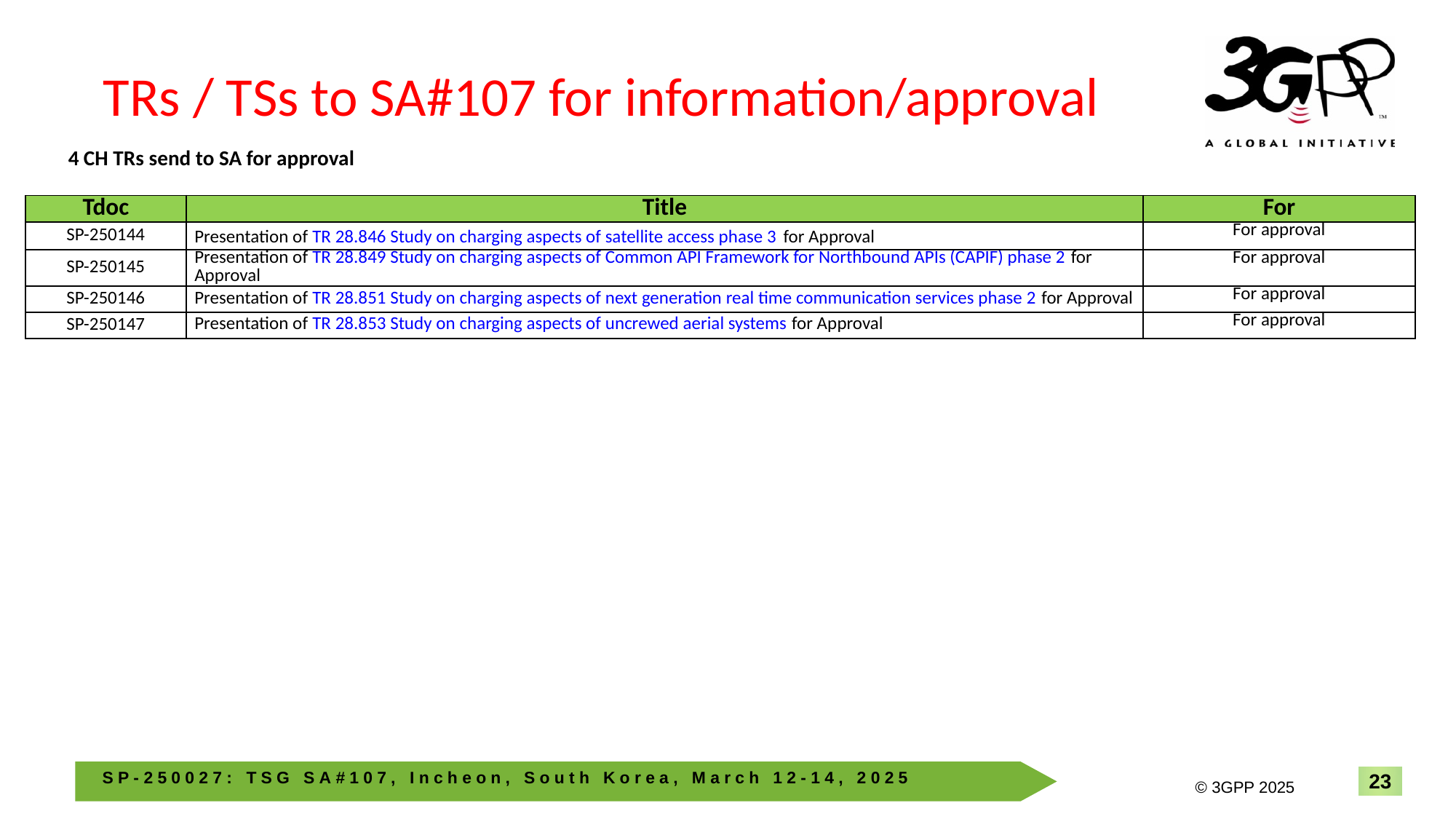

# TRs / TSs to SA#107 for information/approval
4 CH TRs send to SA for approval
| Tdoc | Title | For |
| --- | --- | --- |
| SP-250144 | Presentation of TR 28.846 Study on charging aspects of satellite access phase 3 for Approval | For approval |
| SP-250145 | Presentation of TR 28.849 Study on charging aspects of Common API Framework for Northbound APIs (CAPIF) phase 2 for Approval | For approval |
| SP-250146 | Presentation of TR 28.851 Study on charging aspects of next generation real time communication services phase 2 for Approval | For approval |
| SP-250147 | Presentation of TR 28.853 Study on charging aspects of uncrewed aerial systems for Approval | For approval |